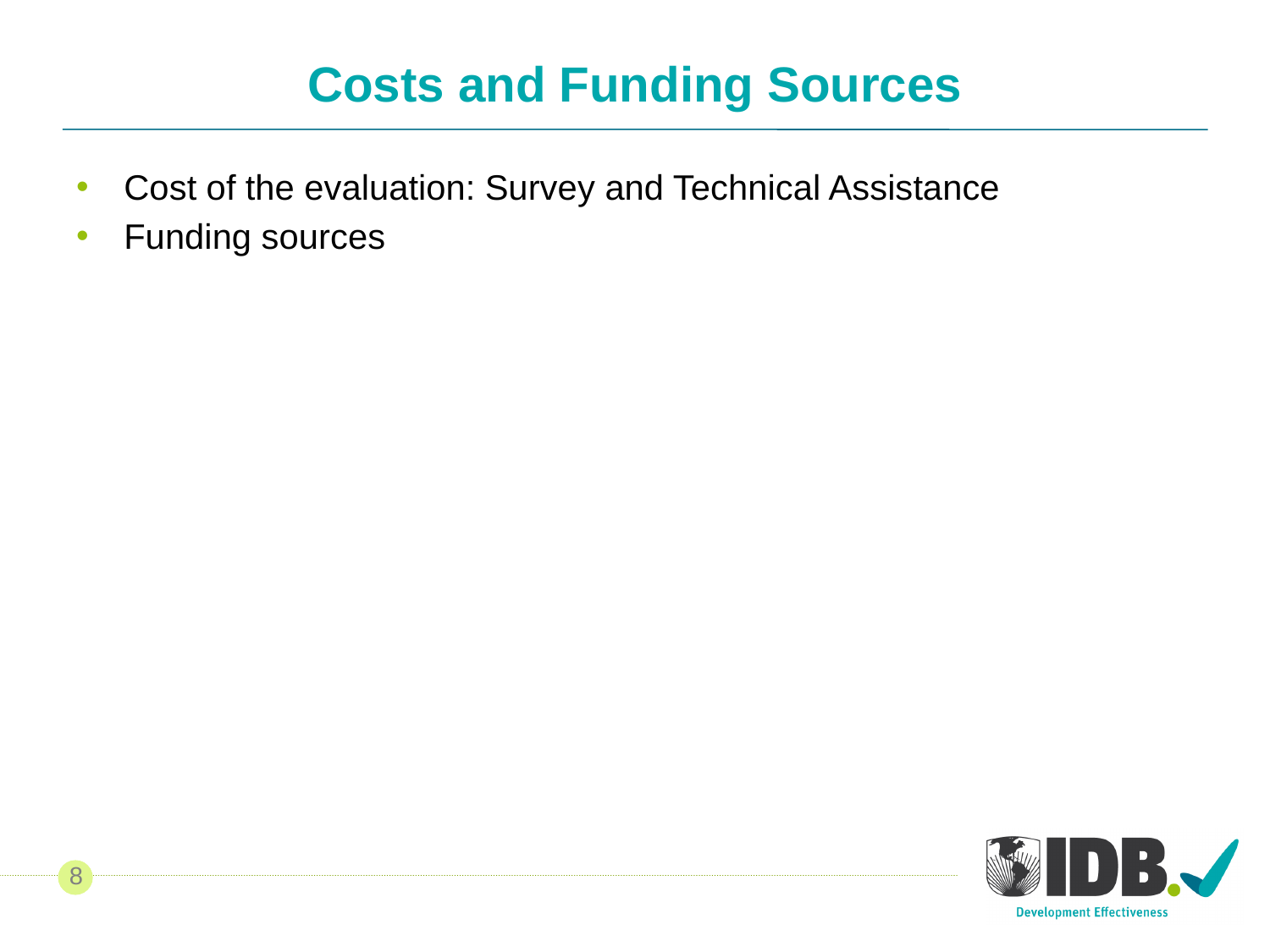

# Costs and Funding Sources
Cost of the evaluation: Survey and Technical Assistance
Funding sources
8